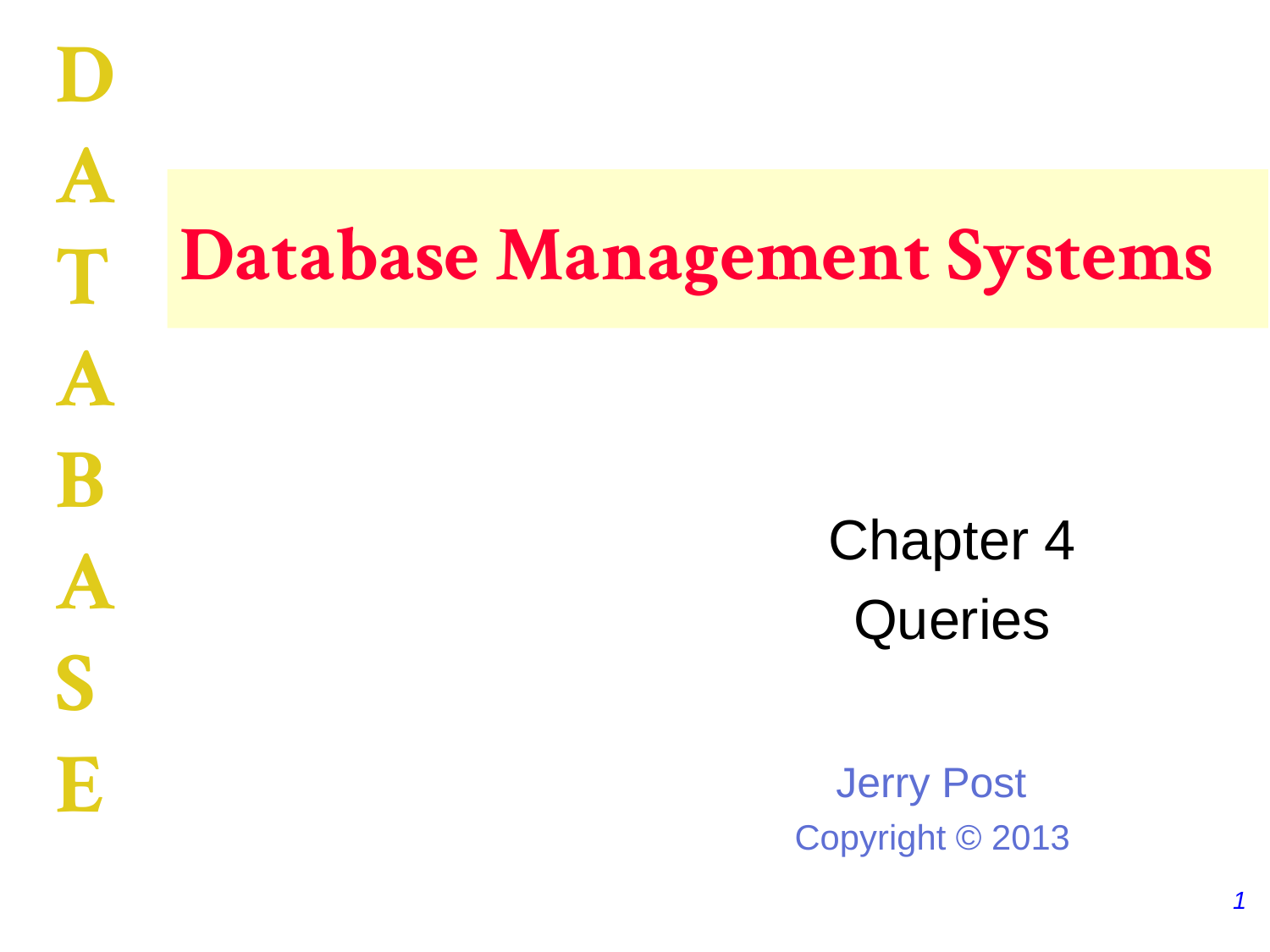

# Database Management Systems
Chapter 4
Queries
1